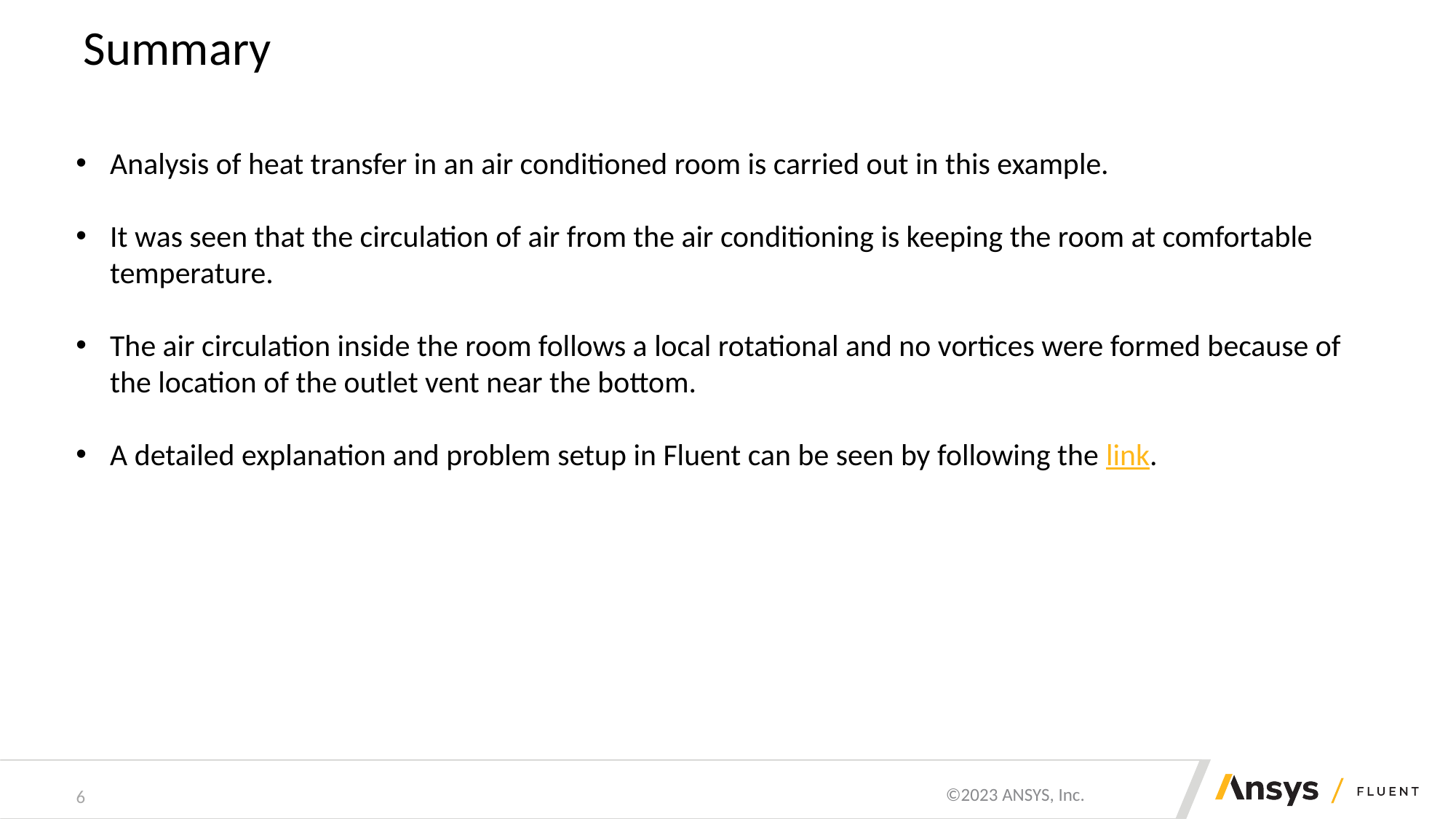

# Summary
Analysis of heat transfer in an air conditioned room is carried out in this example.

It was seen that the circulation of air from the air conditioning is keeping the room at comfortable temperature.

The air circulation inside the room follows a local rotational and no vortices were formed because of the location of the outlet vent near the bottom.

A detailed explanation and problem setup in Fluent can be seen by following the link.

6